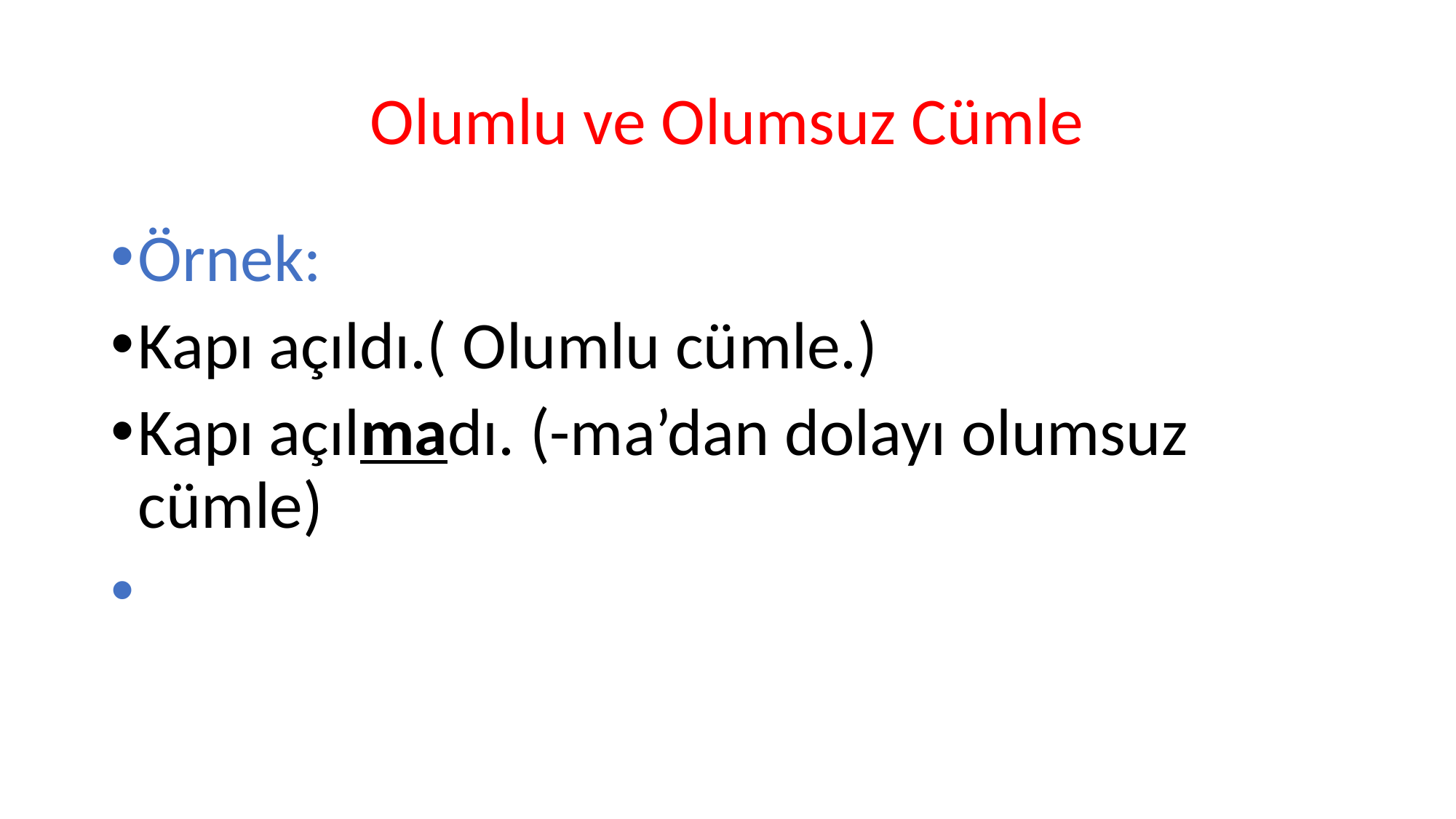

# Olumlu ve Olumsuz Cümle
Örnek:
Kapı açıldı.( Olumlu cümle.)
Kapı açılmadı. (-ma’dan dolayı olumsuz cümle)